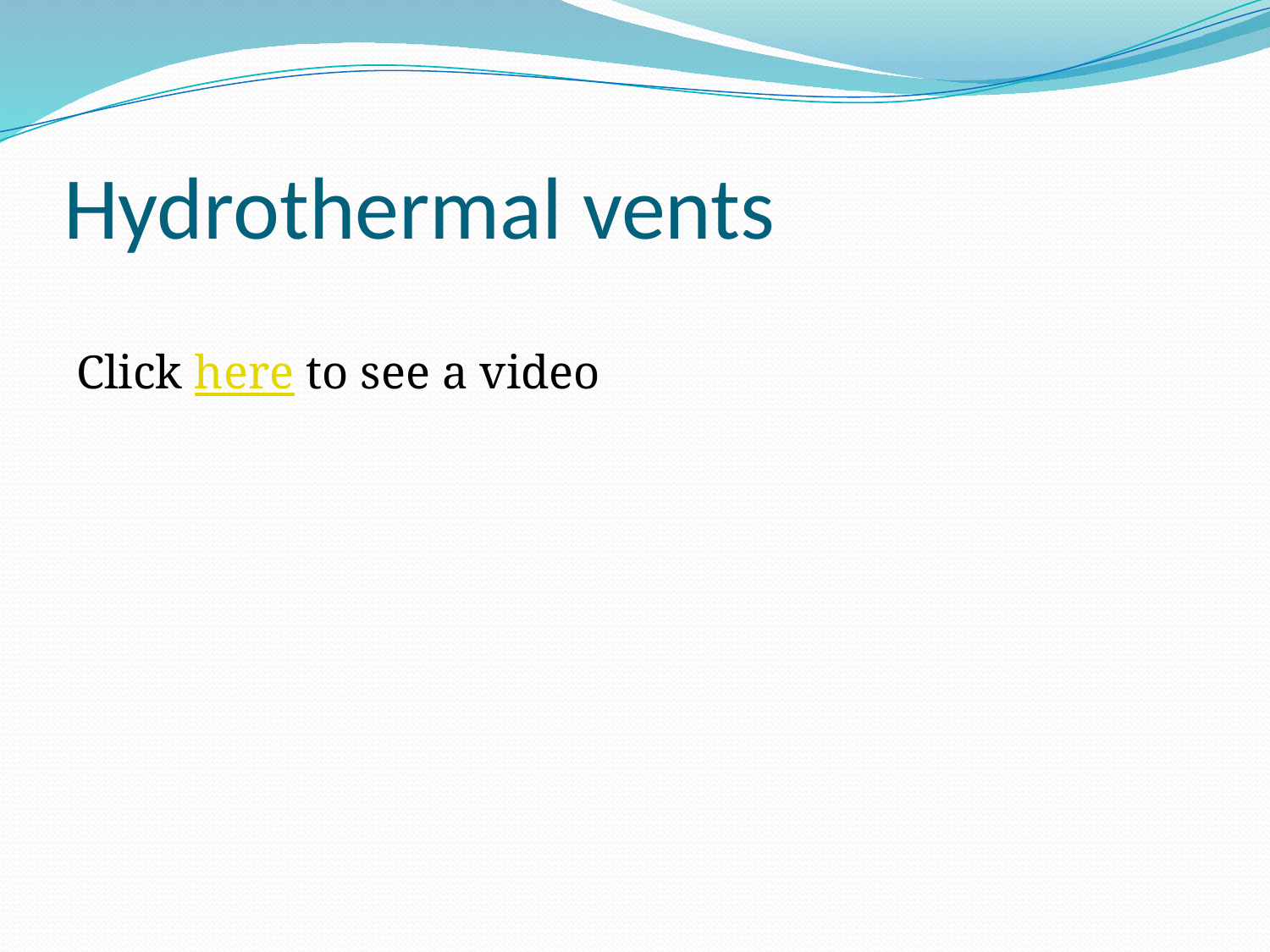

# Hydrothermal vents
Click here to see a video